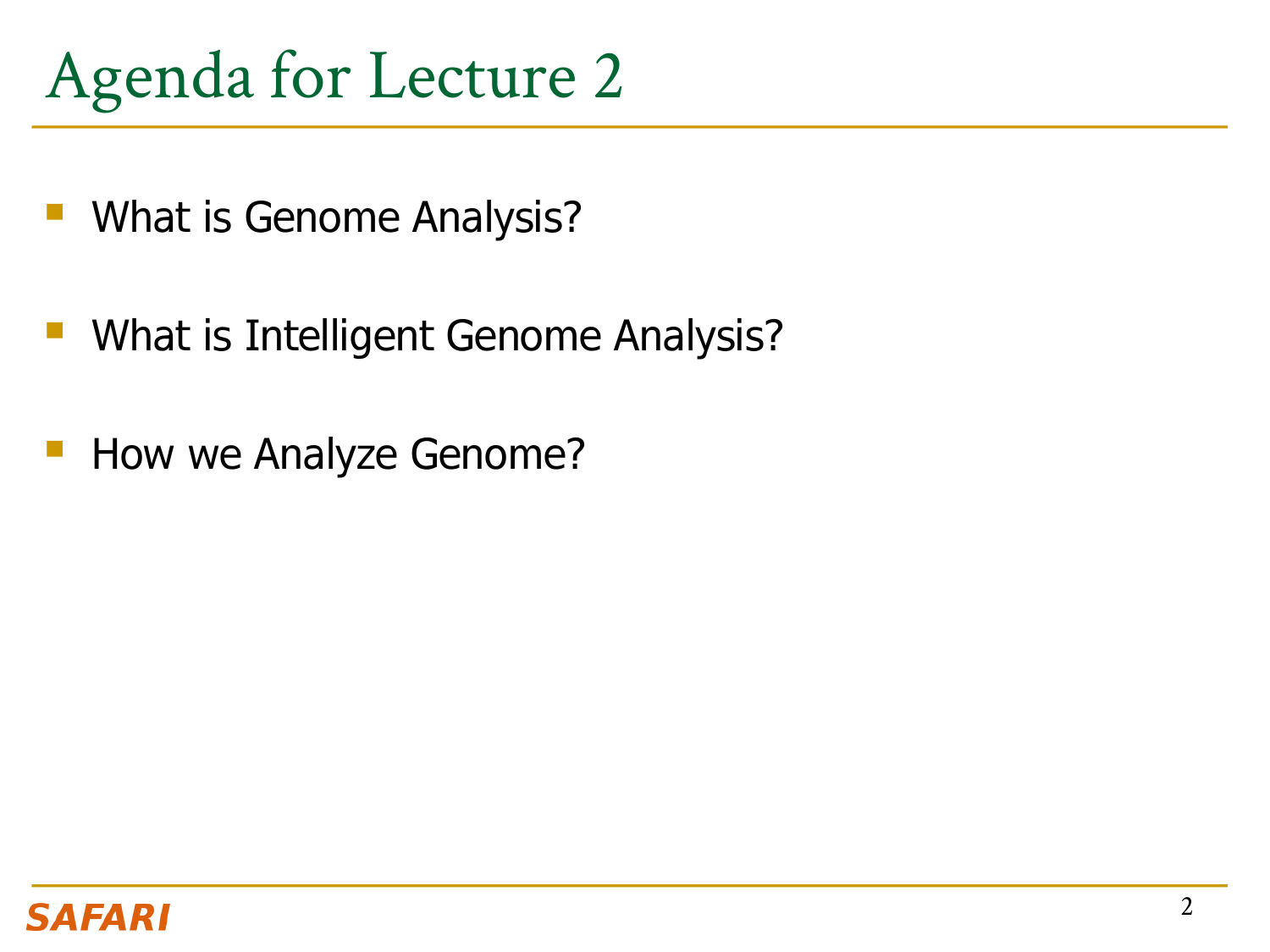

# Agenda for Lecture 2

What is Genome Analysis?

What is Intelligent Genome Analysis?

How we Analyze Genome?
2